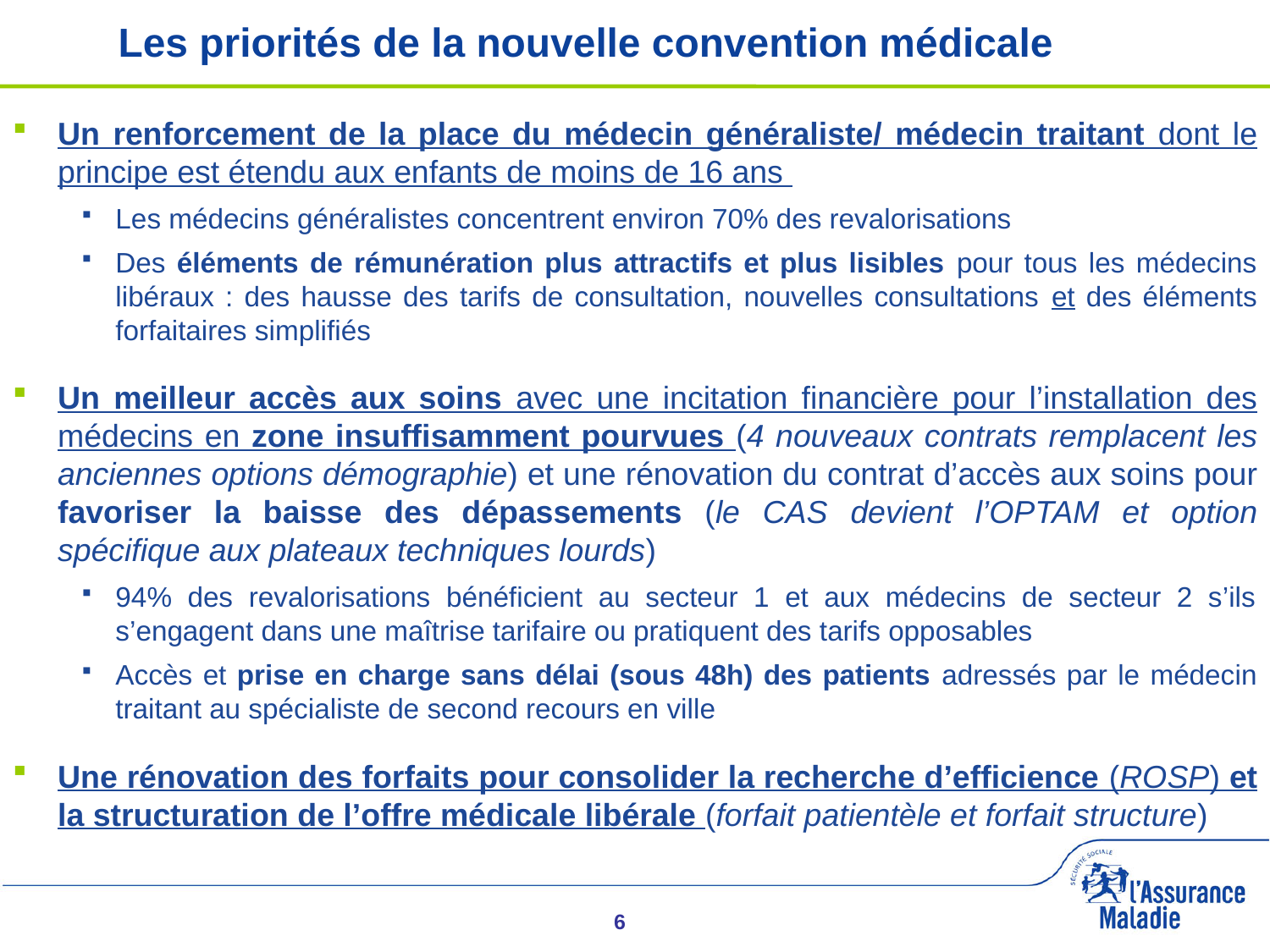

# Les priorités de la nouvelle convention médicale

Un renforcement de la place du médecin généraliste/ médecin traitant dont le principe est étendu aux enfants de moins de 16 ans
Les médecins généralistes concentrent environ 70% des revalorisations
Des éléments de rémunération plus attractifs et plus lisibles pour tous les médecins libéraux : des hausse des tarifs de consultation, nouvelles consultations et des éléments forfaitaires simplifiés

Un meilleur accès aux soins avec une incitation financière pour l’installation des médecins en zone insuffisamment pourvues (4 nouveaux contrats remplacent les anciennes options démographie) et une rénovation du contrat d’accès aux soins pour favoriser la baisse des dépassements (le CAS devient l’OPTAM et option spécifique aux plateaux techniques lourds)
94% des revalorisations bénéficient au secteur 1 et aux médecins de secteur 2 s’ils s’engagent dans une maîtrise tarifaire ou pratiquent des tarifs opposables
Accès et prise en charge sans délai (sous 48h) des patients adressés par le médecin traitant au spécialiste de second recours en ville

Une rénovation des forfaits pour consolider la recherche d’efficience (ROSP) et la structuration de l’offre médicale libérale (forfait patientèle et forfait structure)
6